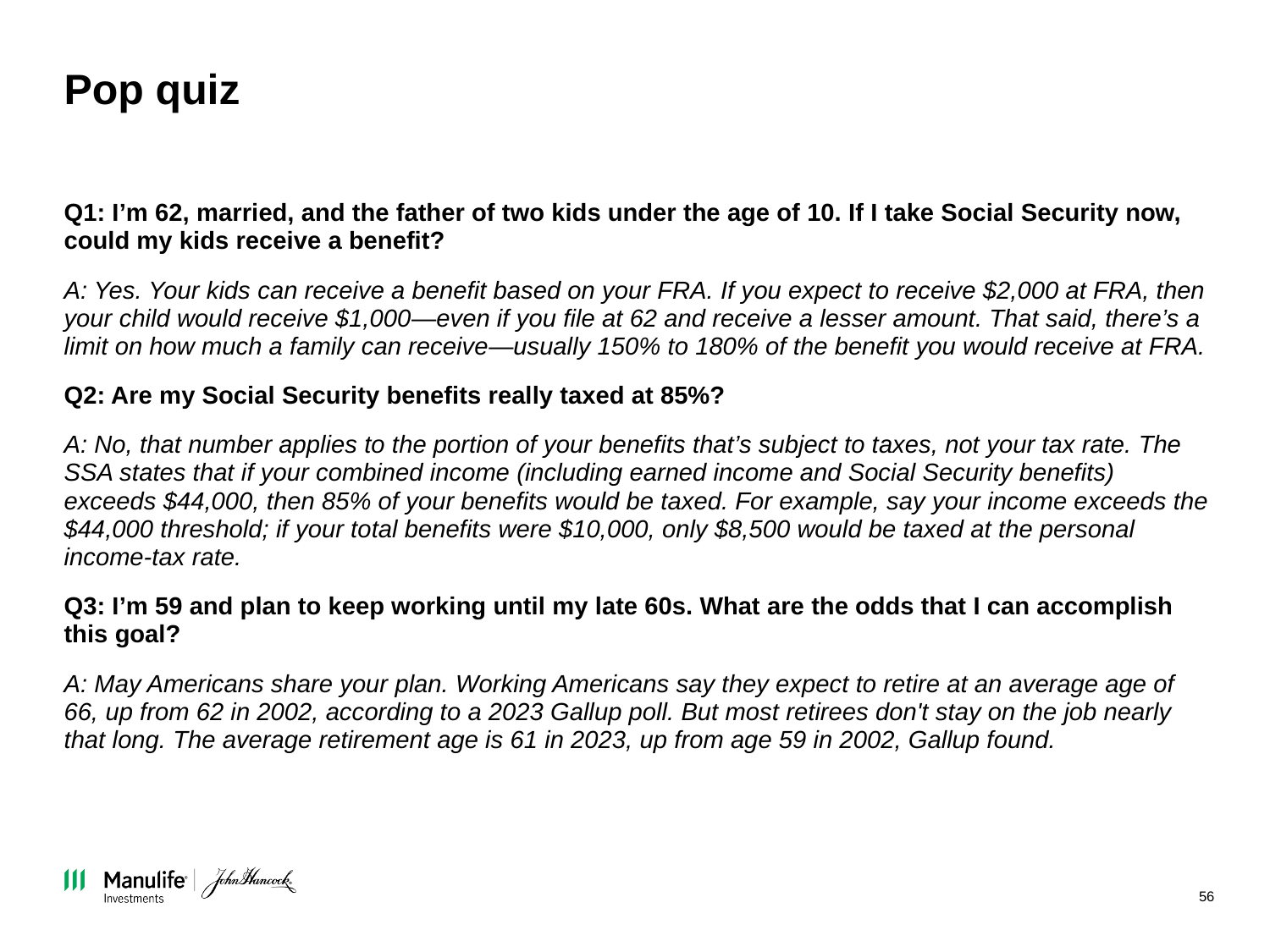

# Pop quiz
Q1: I’m 62, married, and the father of two kids under the age of 10. If I take Social Security now, could my kids receive a benefit?
A: Yes. Your kids can receive a benefit based on your FRA. If you expect to receive $2,000 at FRA, then your child would receive $1,000—even if you file at 62 and receive a lesser amount. That said, there’s a limit on how much a family can receive—usually 150% to 180% of the benefit you would receive at FRA.
Q2: Are my Social Security benefits really taxed at 85%?
A: No, that number applies to the portion of your benefits that’s subject to taxes, not your tax rate. The SSA states that if your combined income (including earned income and Social Security benefits) exceeds $44,000, then 85% of your benefits would be taxed. For example, say your income exceeds the $44,000 threshold; if your total benefits were $10,000, only $8,500 would be taxed at the personal income-tax rate.
Q3: I’m 59 and plan to keep working until my late 60s. What are the odds that I can accomplish this goal?
A: May Americans share your plan. Working Americans say they expect to retire at an average age of 66, up from 62 in 2002, according to a 2023 Gallup poll. But most retirees don't stay on the job nearly that long. The average retirement age is 61 in 2023, up from age 59 in 2002, Gallup found.

56